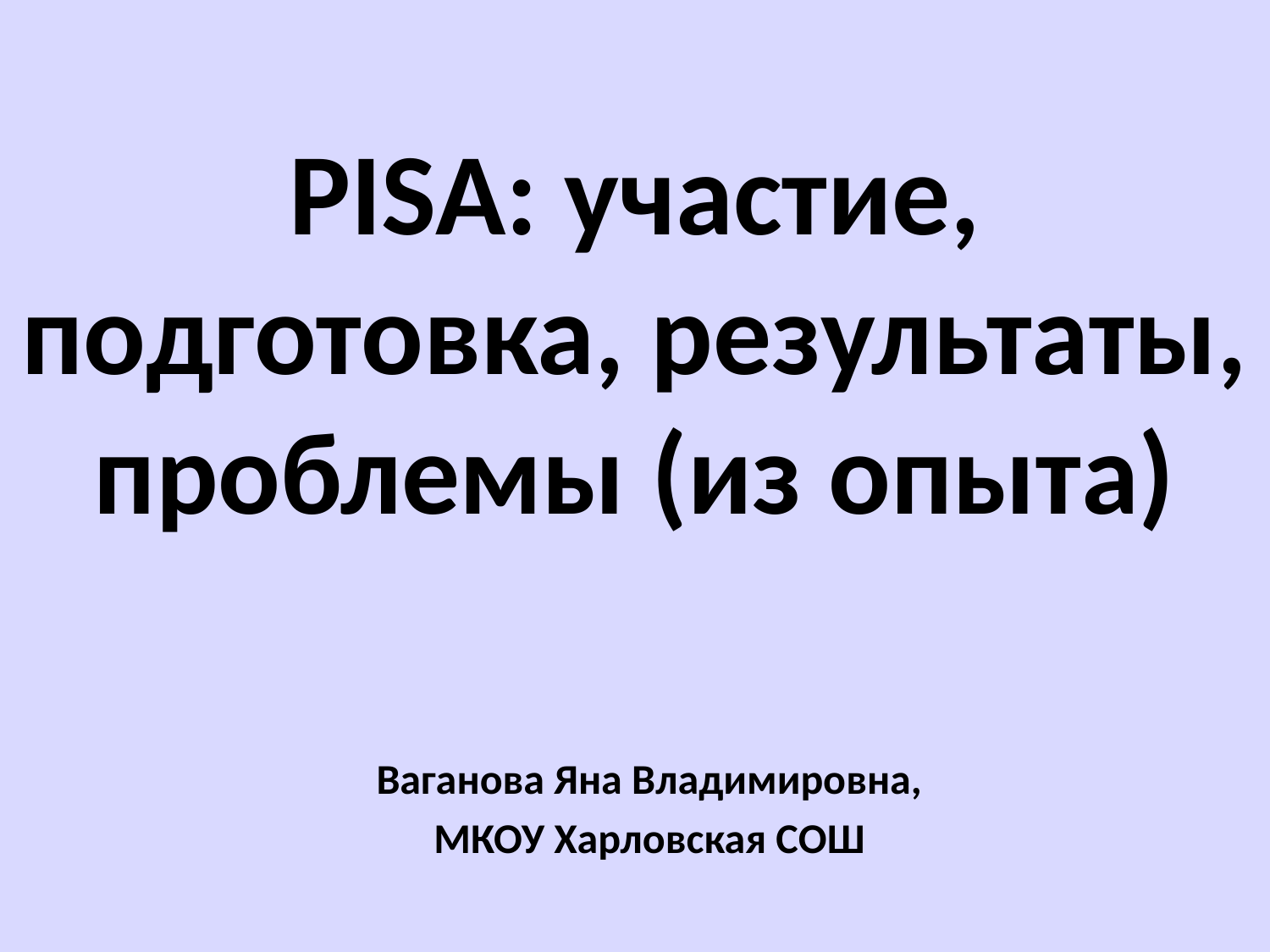

# PISA: участие, подготовка, результаты, проблемы (из опыта)
Ваганова Яна Владимировна,
МКОУ Харловская СОШ